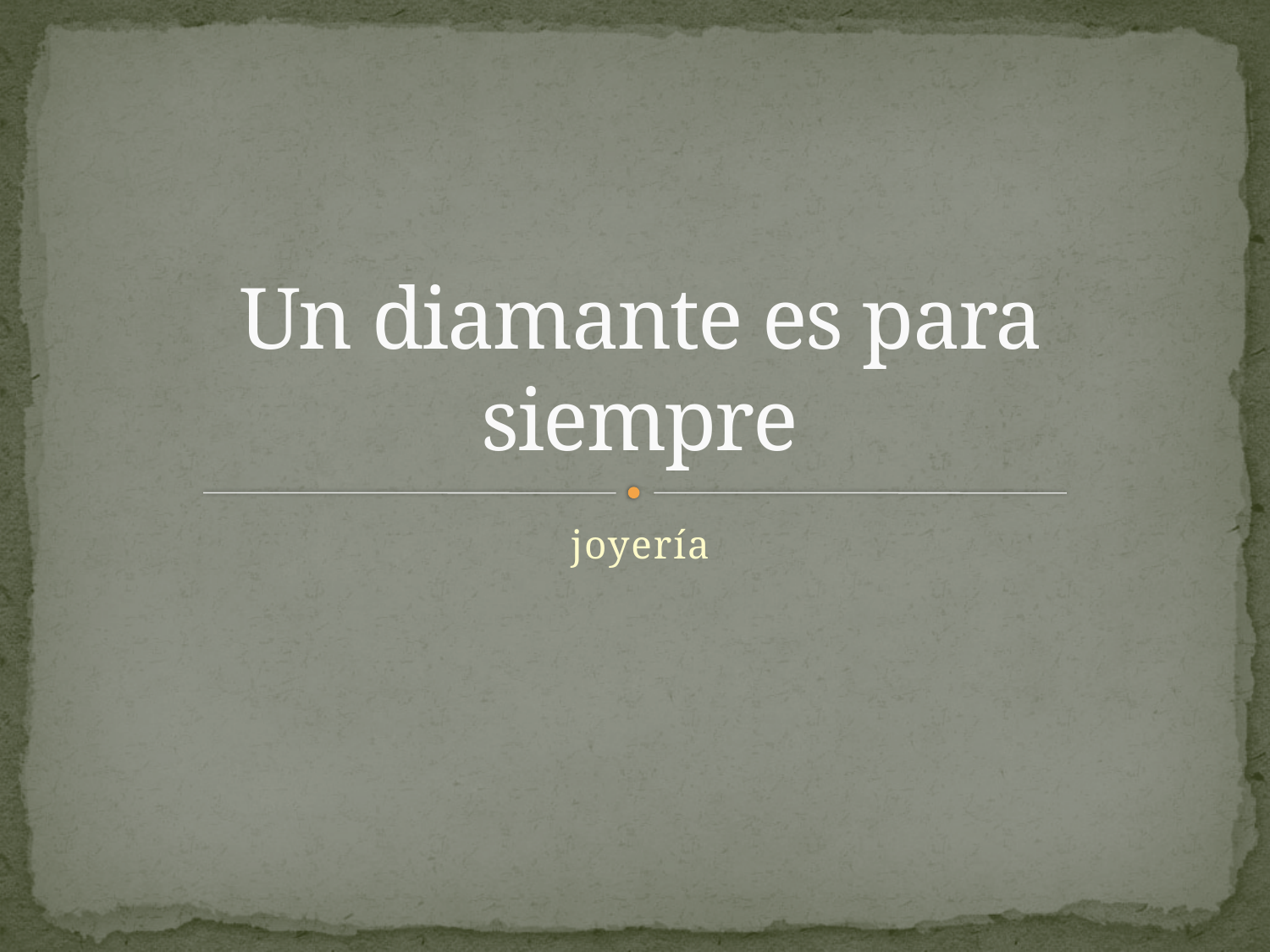

# Un diamante es para siempre
joyería